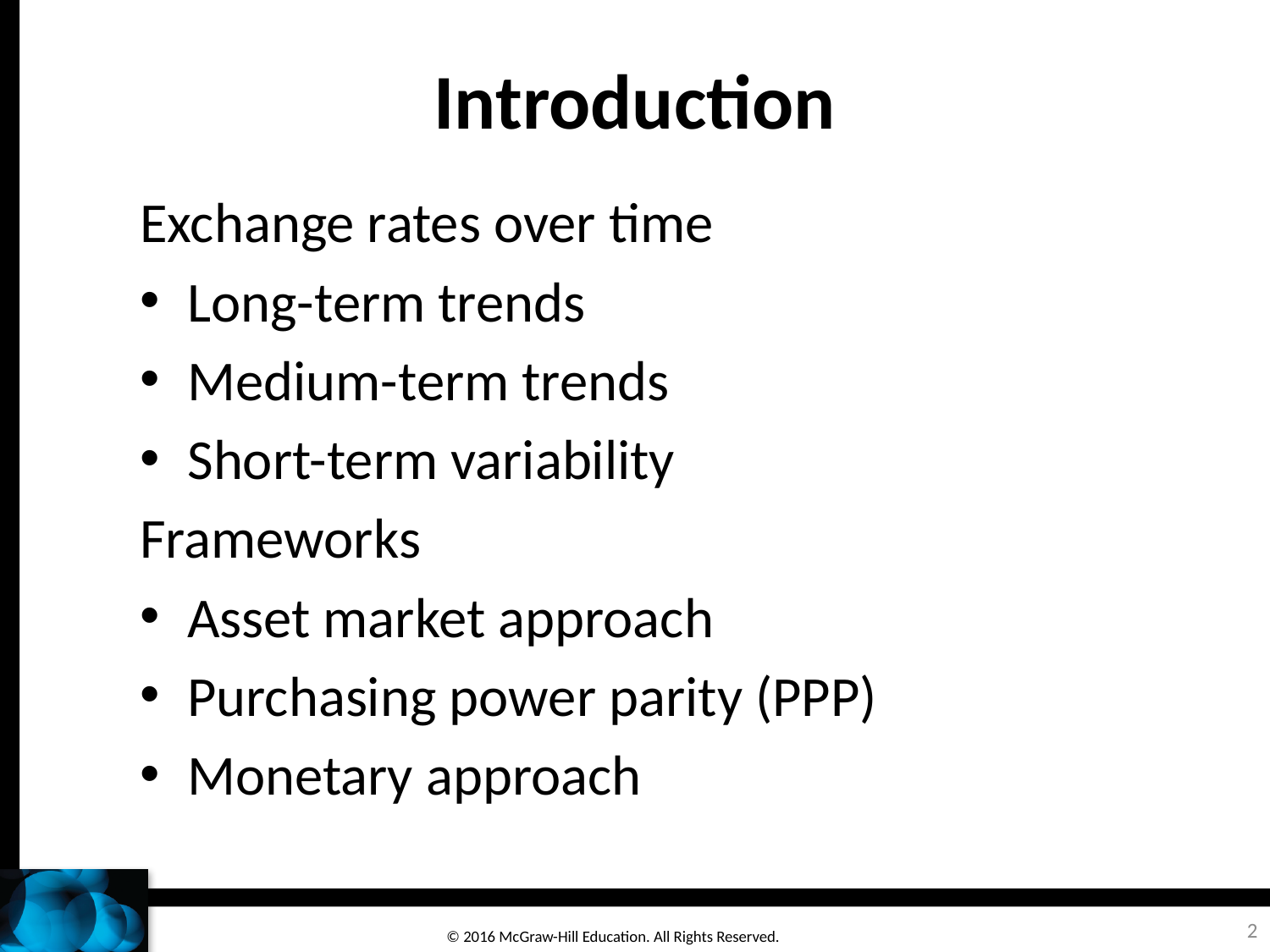

# Introduction
Exchange rates over time
Long-term trends
Medium-term trends
Short-term variability
Frameworks
Asset market approach
Purchasing power parity (PPP)
Monetary approach
2
© 2016 McGraw-Hill Education. All Rights Reserved.